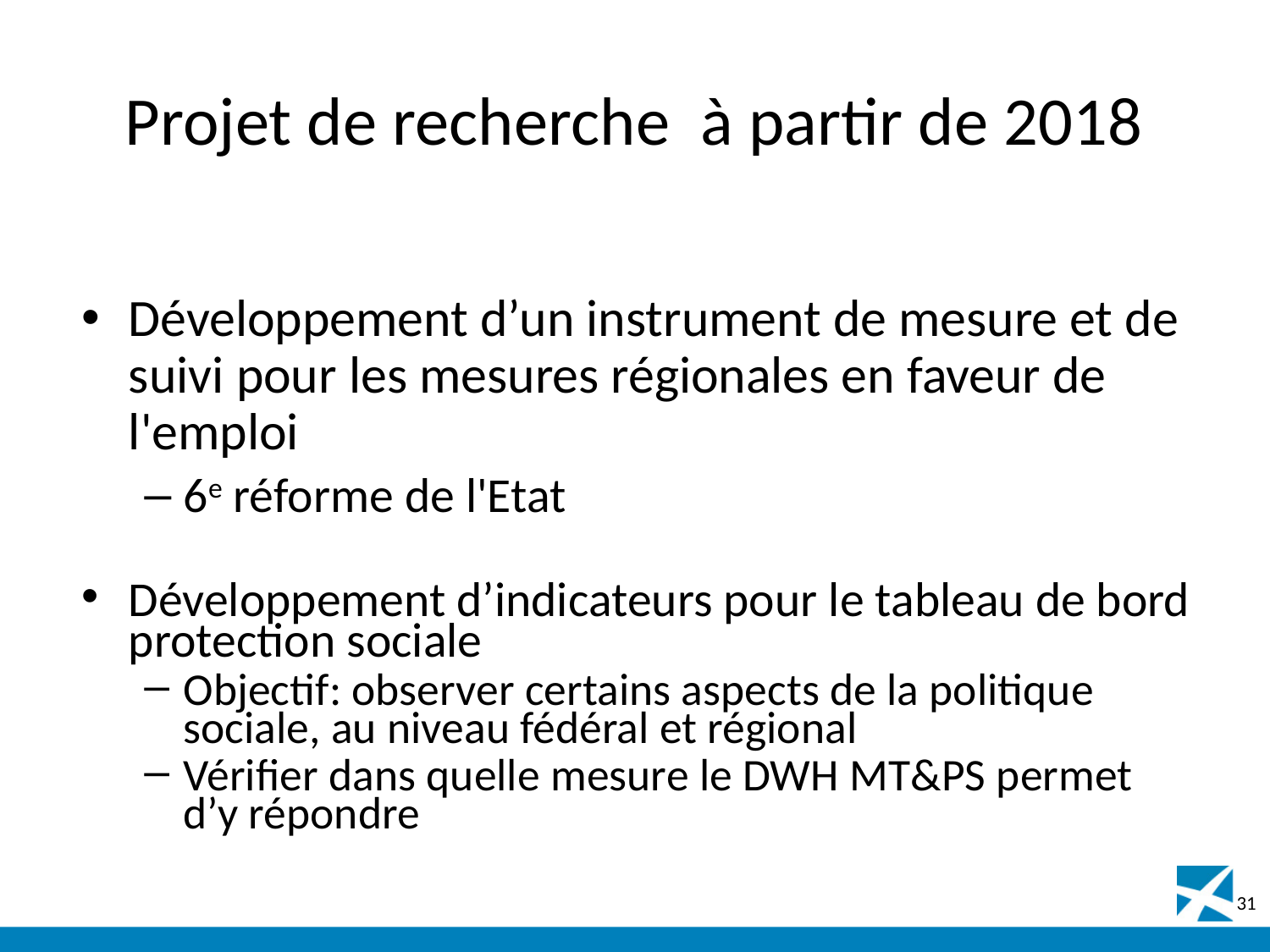

# Projet de recherche  à partir de 2018

Développement d’un instrument de mesure et de suivi pour les mesures régionales en faveur de l'emploi
6e réforme de l'Etat

Développement d’indicateurs pour le tableau de bord protection sociale
Objectif: observer certains aspects de la politique sociale, au niveau fédéral et régional
Vérifier dans quelle mesure le DWH MT&PS permet d’y répondre